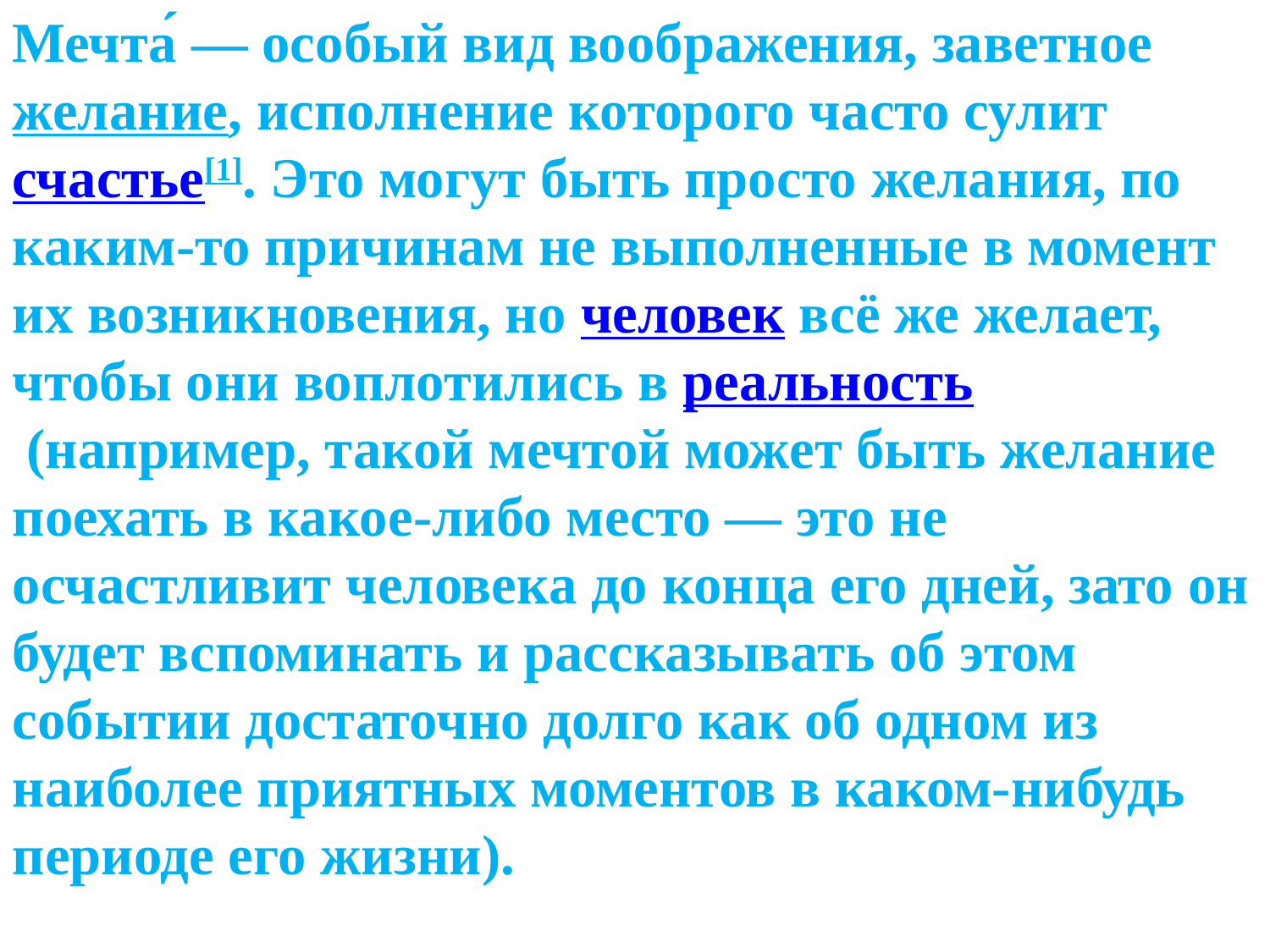

Мечта́ — особый вид воображения, заветное желание, исполнение которого часто сулит счастье[1]. Это могут быть просто желания, по каким-то причинам не выполненные в момент их возникновения, но человек всё же желает, чтобы они воплотились в реальность (например, такой мечтой может быть желание поехать в какое-либо место — это не осчастливит человека до конца его дней, зато он будет вспоминать и рассказывать об этом событии достаточно долго как об одном из наиболее приятных моментов в каком-нибудь периоде его жизни).